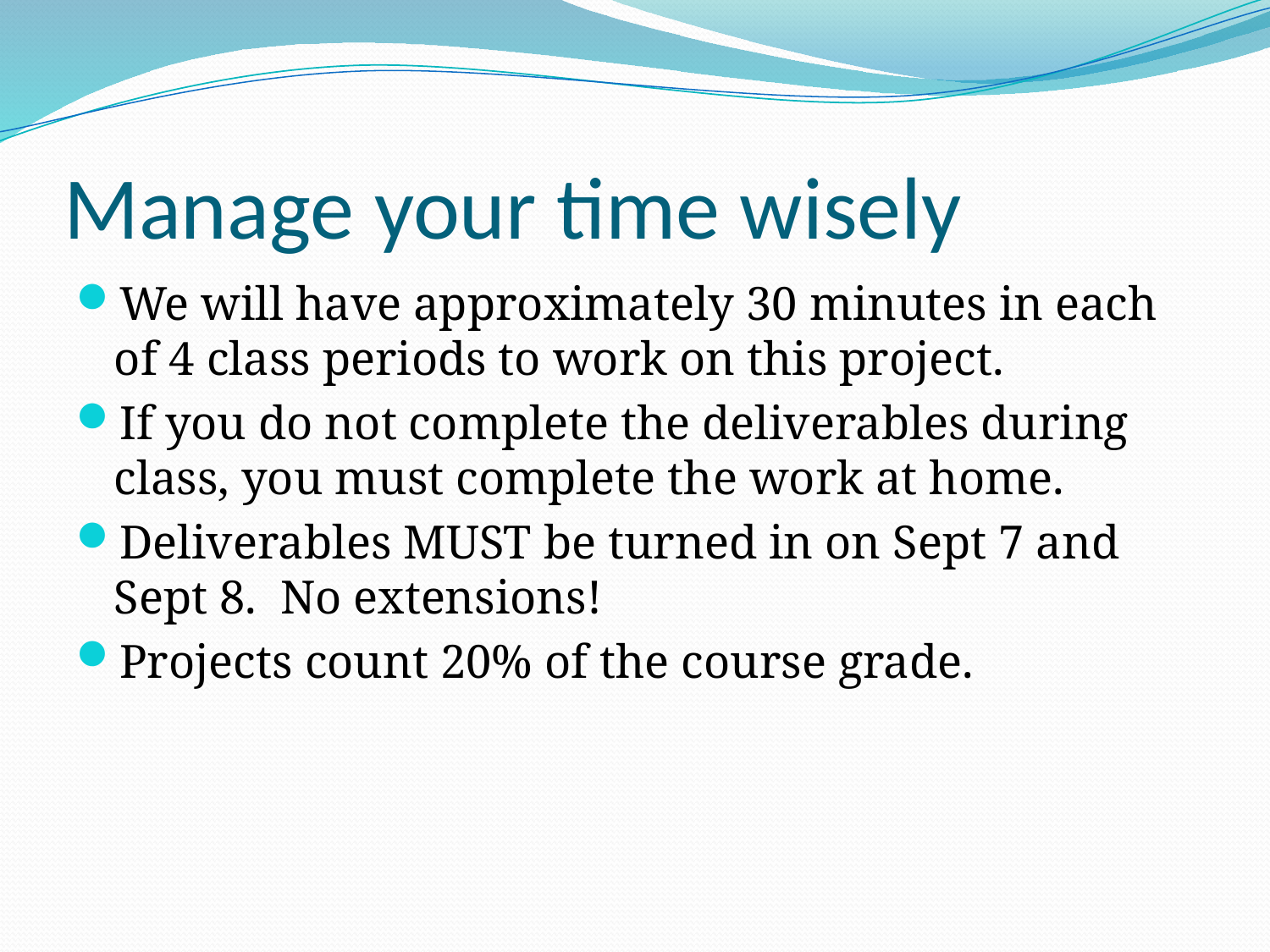

# Manage your time wisely
We will have approximately 30 minutes in each of 4 class periods to work on this project.
If you do not complete the deliverables during class, you must complete the work at home.
Deliverables MUST be turned in on Sept 7 and Sept 8.  No extensions!
Projects count 20% of the course grade.